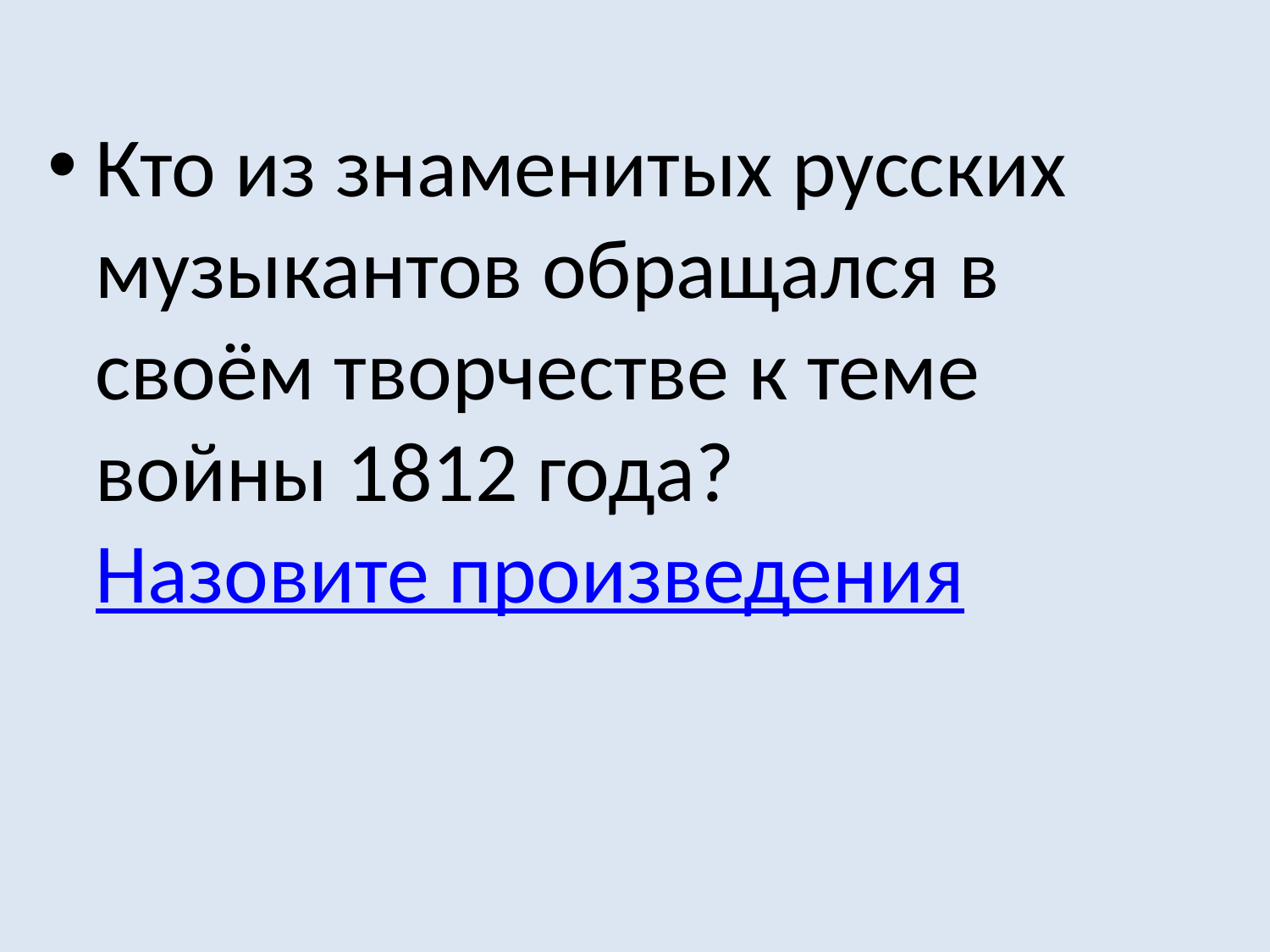

Кто из знаменитых русских музыкантов обращался в своём творчестве к теме войны 1812 года? Назовите произведения